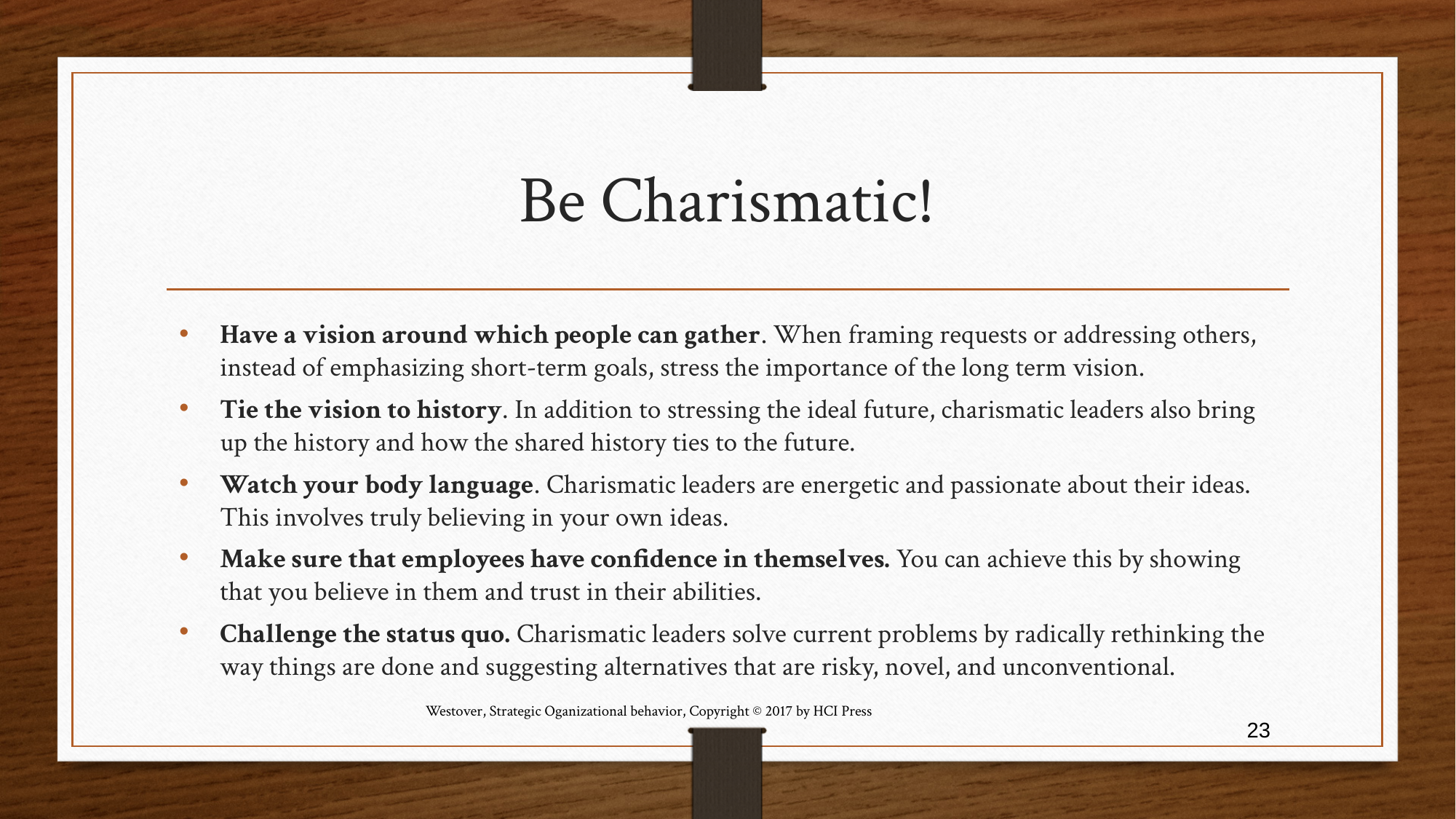

# Be Charismatic!
Have a vision around which people can gather. When framing requests or addressing others, instead of emphasizing short-term goals, stress the importance of the long term vision.
Tie the vision to history. In addition to stressing the ideal future, charismatic leaders also bring up the history and how the shared history ties to the future.
Watch your body language. Charismatic leaders are energetic and passionate about their ideas. This involves truly believing in your own ideas.
Make sure that employees have confidence in themselves. You can achieve this by showing that you believe in them and trust in their abilities.
Challenge the status quo. Charismatic leaders solve current problems by radically rethinking the way things are done and suggesting alternatives that are risky, novel, and unconventional.

Westover, Strategic Oganizational behavior, Copyright © 2017 by HCI Press
23